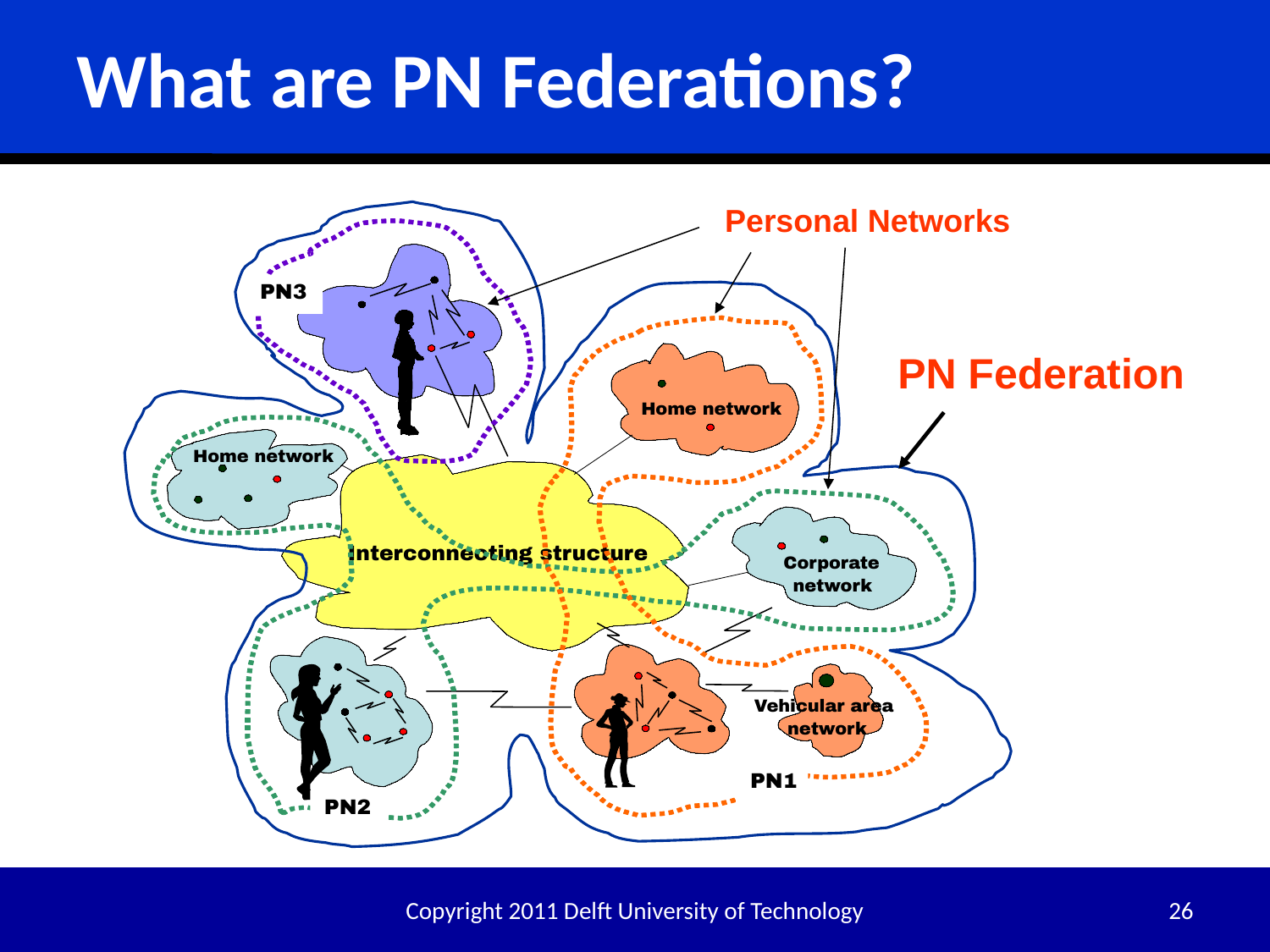

# What are PN Federations?

PN3

Home network

Home network

Interconnecting structure

Corporate

network

Vehicular area

network

PN1

PN2
Personal Networks

PN Federation

Copyright 2011 Delft University of Technology
26